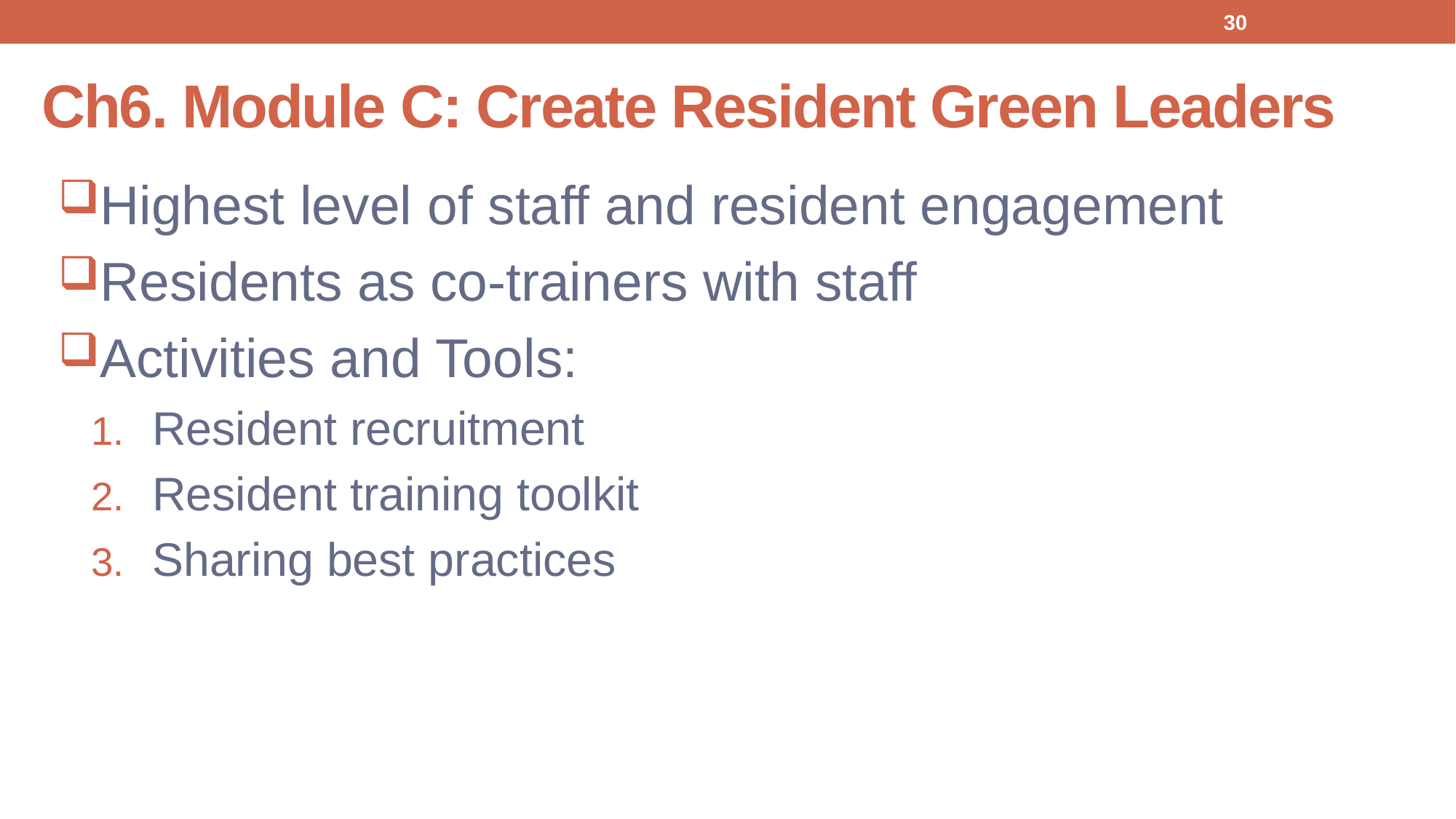

30
# Ch6. Module C: Create Resident Green Leaders
Highest level of staff and resident engagement
Residents as co‐trainers with staff
Activities and Tools:
Resident recruitment
Resident training toolkit
Sharing best practices